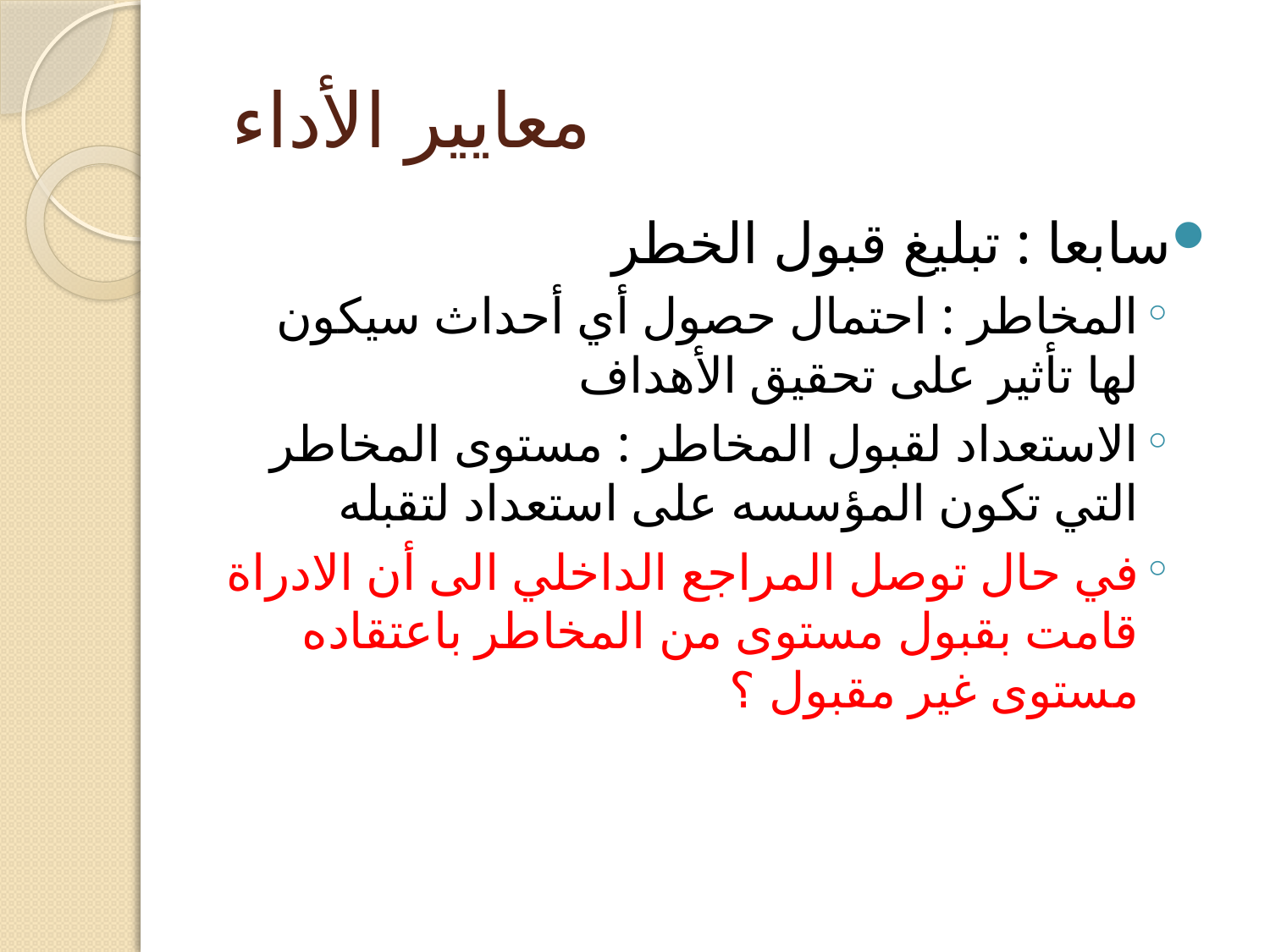

# معايير الأداء
سابعا : تبليغ قبول الخطر
المخاطر : احتمال حصول أي أحداث سيكون لها تأثير على تحقيق الأهداف
الاستعداد لقبول المخاطر : مستوى المخاطر التي تكون المؤسسه على استعداد لتقبله
في حال توصل المراجع الداخلي الى أن الادراة قامت بقبول مستوى من المخاطر باعتقاده مستوى غير مقبول ؟